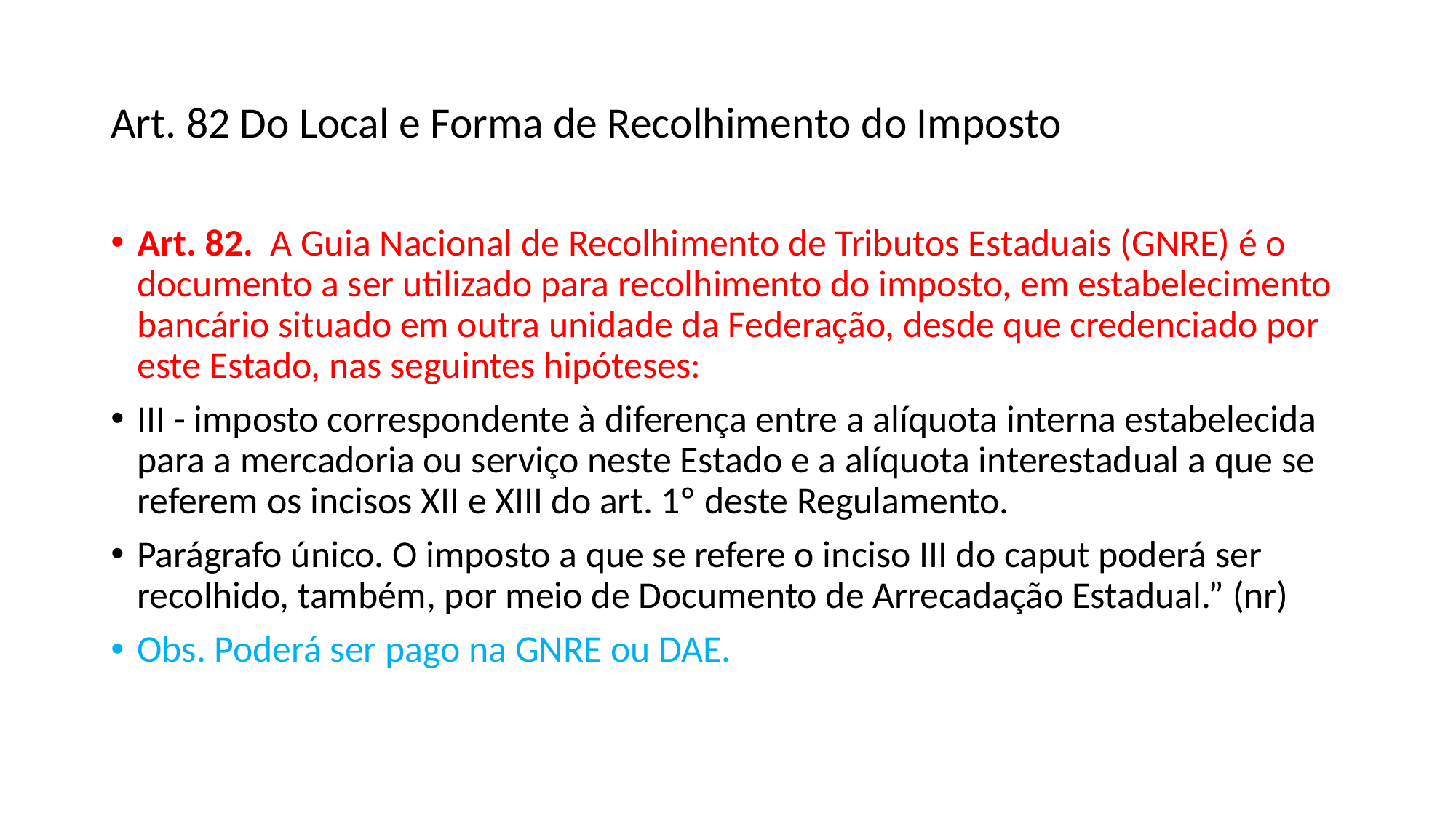

# Art. 82 Do Local e Forma de Recolhimento do Imposto
Art. 82.  A Guia Nacional de Recolhimento de Tributos Estaduais (GNRE) é o documento a ser utilizado para recolhimento do imposto, em estabelecimento bancário situado em outra unidade da Federação, desde que credenciado por este Estado, nas seguintes hipóteses:
III - imposto correspondente à diferença entre a alíquota interna estabelecida para a mercadoria ou serviço neste Estado e a alíquota interestadual a que se referem os incisos XII e XIII do art. 1º deste Regulamento.
Parágrafo único. O imposto a que se refere o inciso III do caput poderá ser recolhido, também, por meio de Documento de Arrecadação Estadual.” (nr)
Obs. Poderá ser pago na GNRE ou DAE.